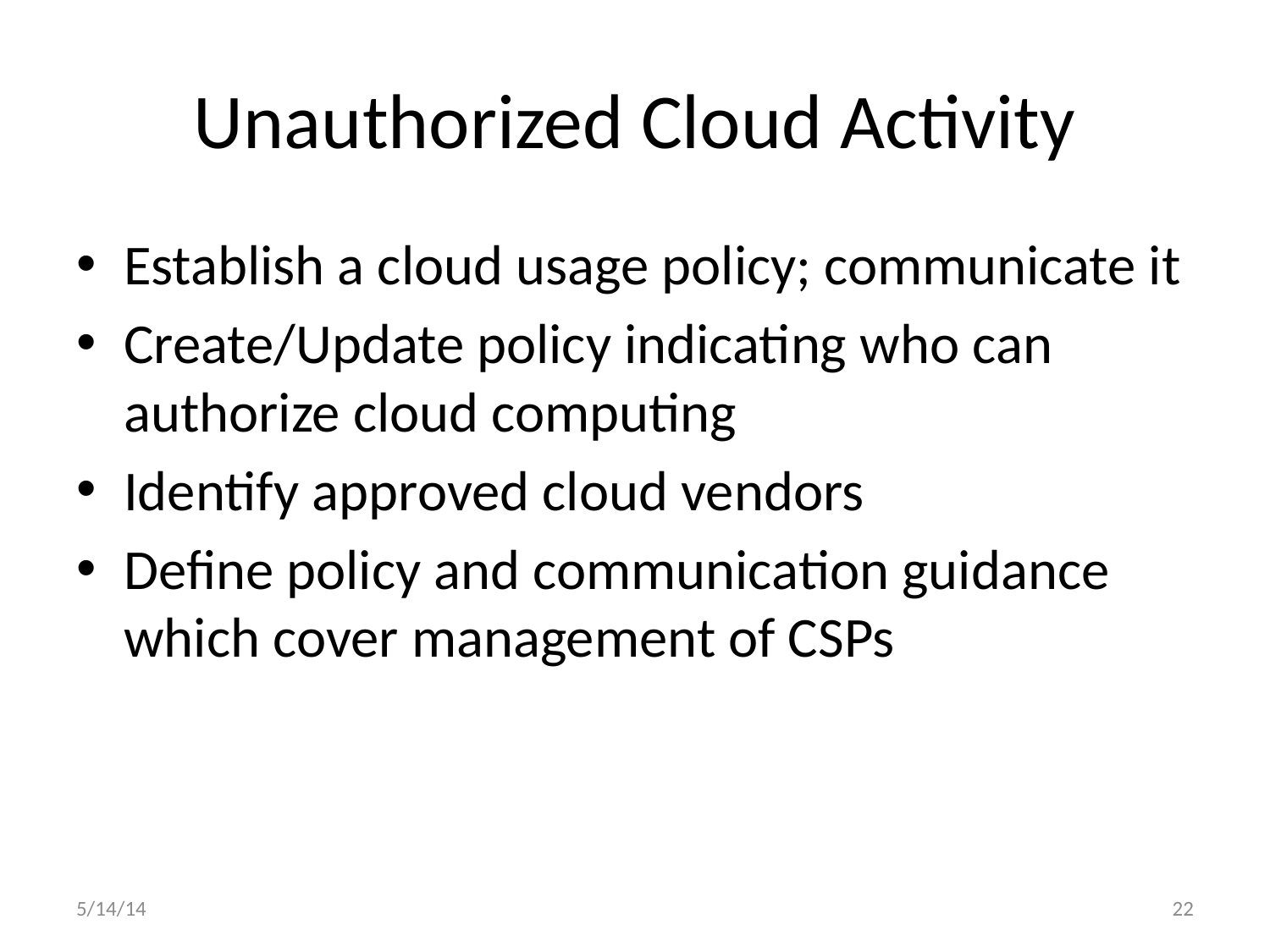

# Unauthorized Cloud Activity
Establish a cloud usage policy; communicate it
Create/Update policy indicating who can authorize cloud computing
Identify approved cloud vendors
Define policy and communication guidance which cover management of CSPs
5/14/14
22